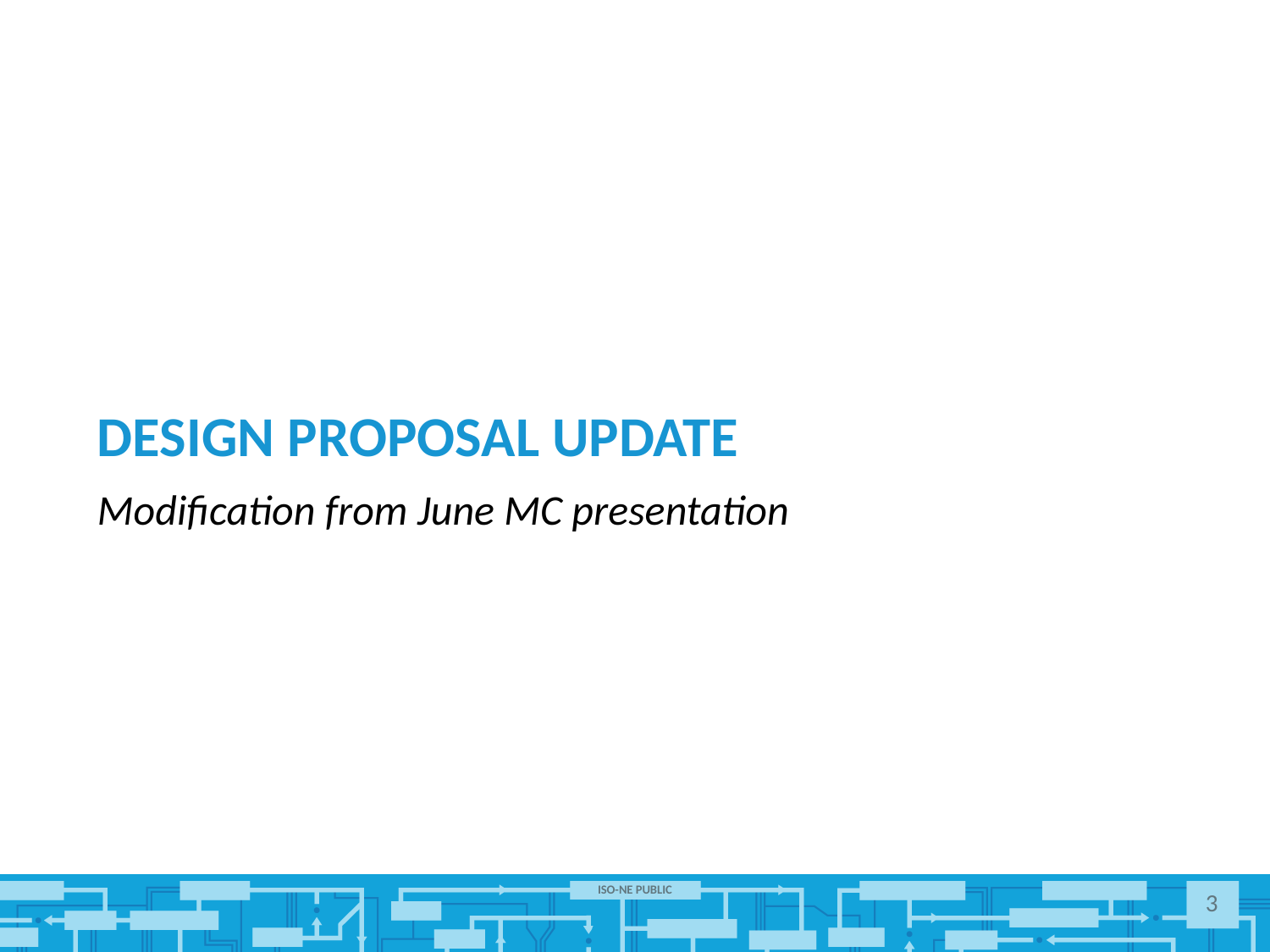

# Design proposal Update
Modification from June MC presentation
3